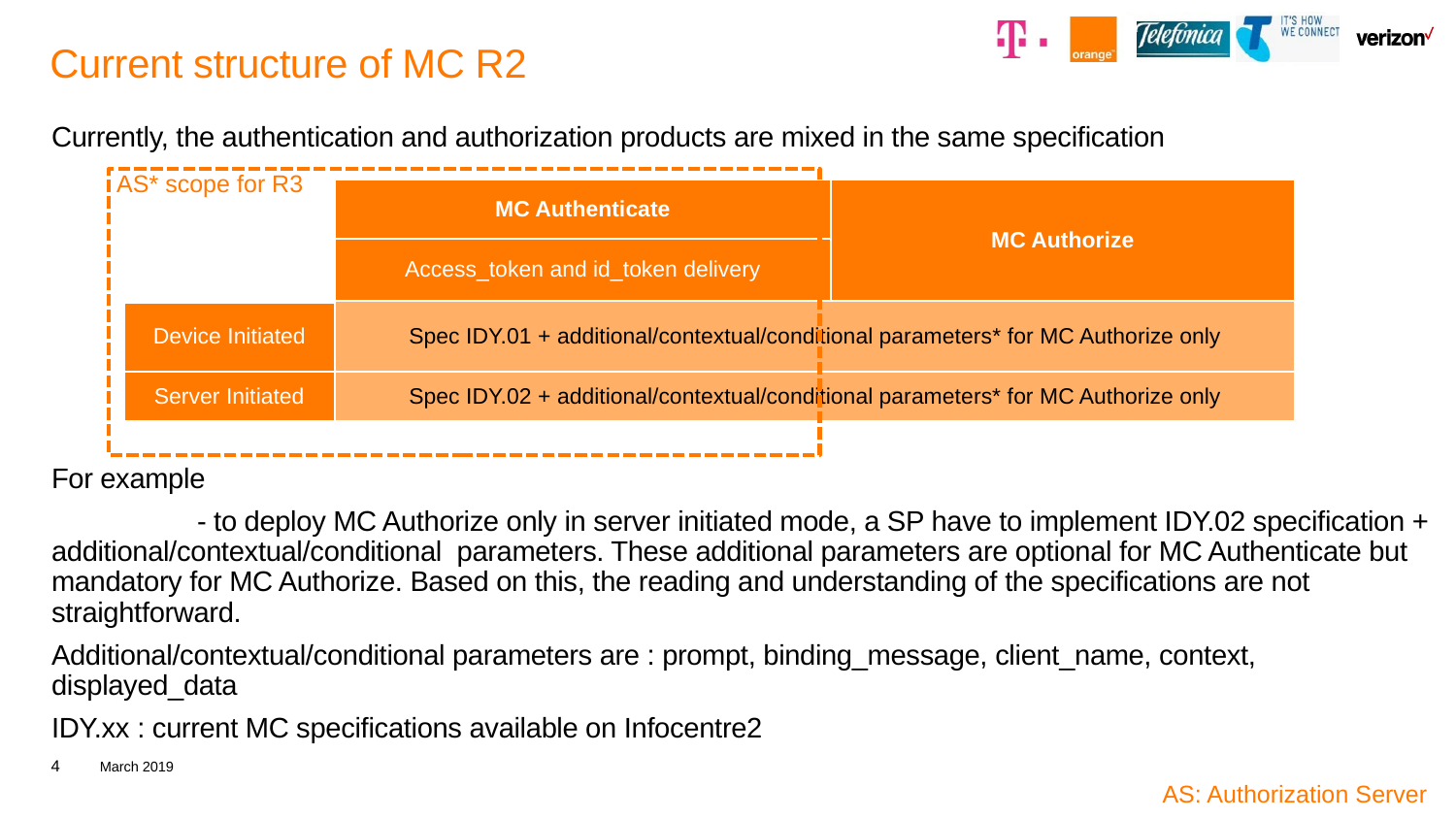

# Current structure of MC R2
Currently, the authentication and authorization products are mixed in the same specification

For example
	- to deploy MC Authorize only in server initiated mode, a SP have to implement IDY.02 specification + additional/contextual/conditional  parameters. These additional parameters are optional for MC Authenticate but mandatory for MC Authorize. Based on this, the reading and understanding of the specifications are not straightforward.
Additional/contextual/conditional parameters are : prompt, binding_message, client_name, context, displayed_data
IDY.xx : current MC specifications available on Infocentre2

AS* scope for R3
|  | MC Authenticate | MC Authorize |
| --- | --- | --- |
|  | Access\_token and id\_token delivery |  |
| Device Initiated | Spec IDY.01 + additional/contextual/conditional parameters\* for MC Authorize only |  |
| Server Initiated | Spec IDY.02 + additional/contextual/conditional parameters\* for MC Authorize only |  |
AS: Authorization Server